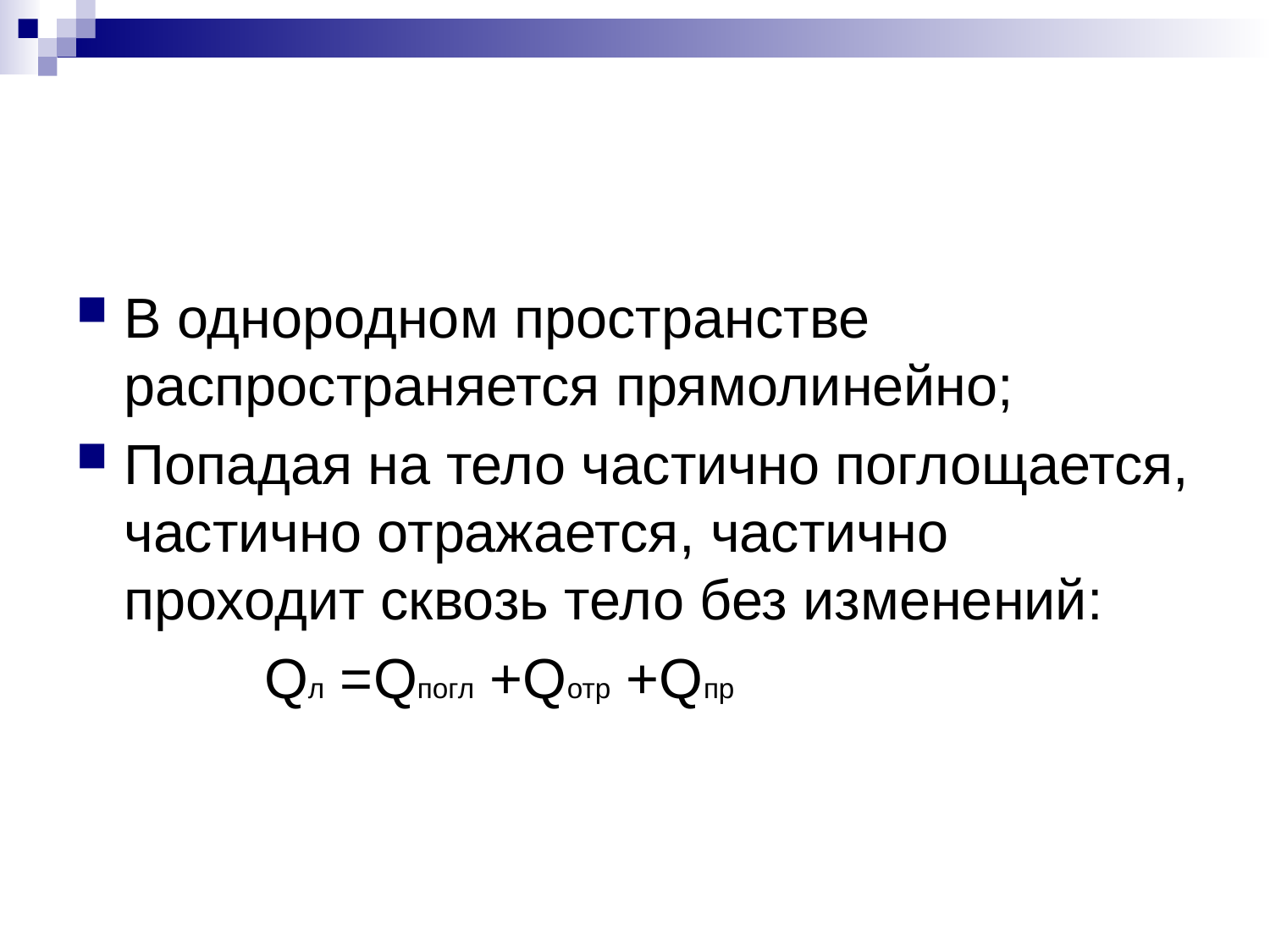

#
В однородном пространстве распространяется прямолинейно;
Попадая на тело частично поглощается, частично отражается, частично проходит сквозь тело без изменений:
            Qл =Qпогл +Qотр +Qпр